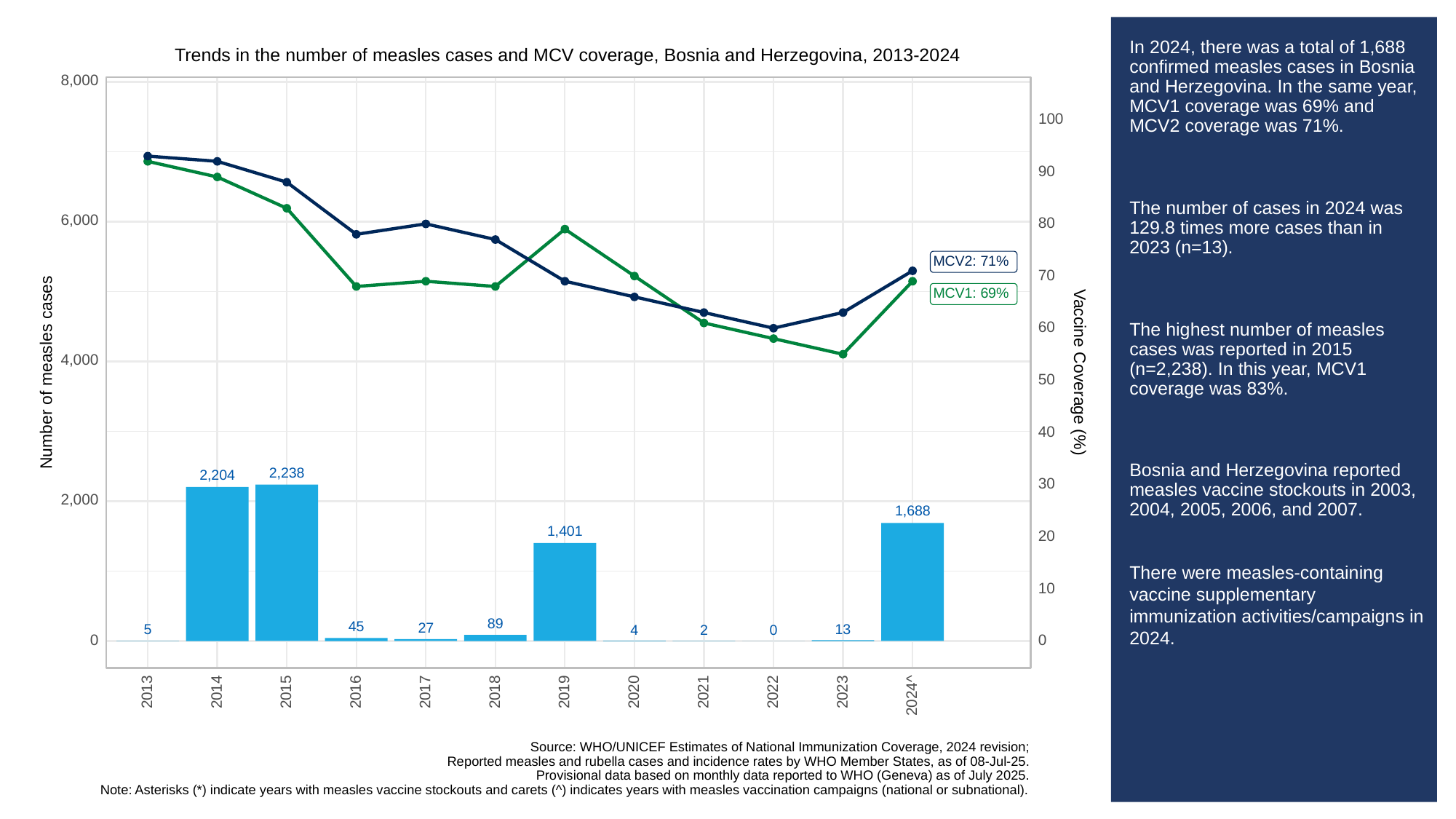

# In 2024, there was a total of 1,688 confirmed measles cases in Bosnia and Herzegovina. In the same year, MCV1 coverage was 69% and MCV2 coverage was 71%.

The number of cases in 2024 was 129.8 times more cases than in 2023 (n=13).

The highest number of measles cases was reported in 2015 (n=2,238). In this year, MCV1 coverage was 83%.

Bosnia and Herzegovina reported measles vaccine stockouts in 2003, 2004, 2005, 2006, and 2007.

There were measles-containing vaccine supplementary immunization activities/campaigns in 2024.

Trends in the number of measles cases and MCV coverage, Bosnia and Herzegovina, 2013-2024
8,000

100

90

6,000
80

MCV2: 71%

70

MCV1: 69%

60

4,000

Vaccine Coverage (%)
Number of measles cases
50
40

2,238
2,204
30

2,000

1,688

1,401
20

10
89
45
27
13
5
4
0
2

0
0

2013
2023
2014
2015
2016
2017
2018
2019
2020
2021
2022
2024^
Source: WHO/UNICEF Estimates of National Immunization Coverage, 2024 revision;
Reported measles and rubella cases and incidence rates by WHO Member States, as of 08-Jul-25.
Provisional data based on monthly data reported to WHO (Geneva) as of July 2025.
Note: Asterisks (*) indicate years with measles vaccine stockouts and carets (^) indicates years with measles vaccination campaigns (national or subnational).